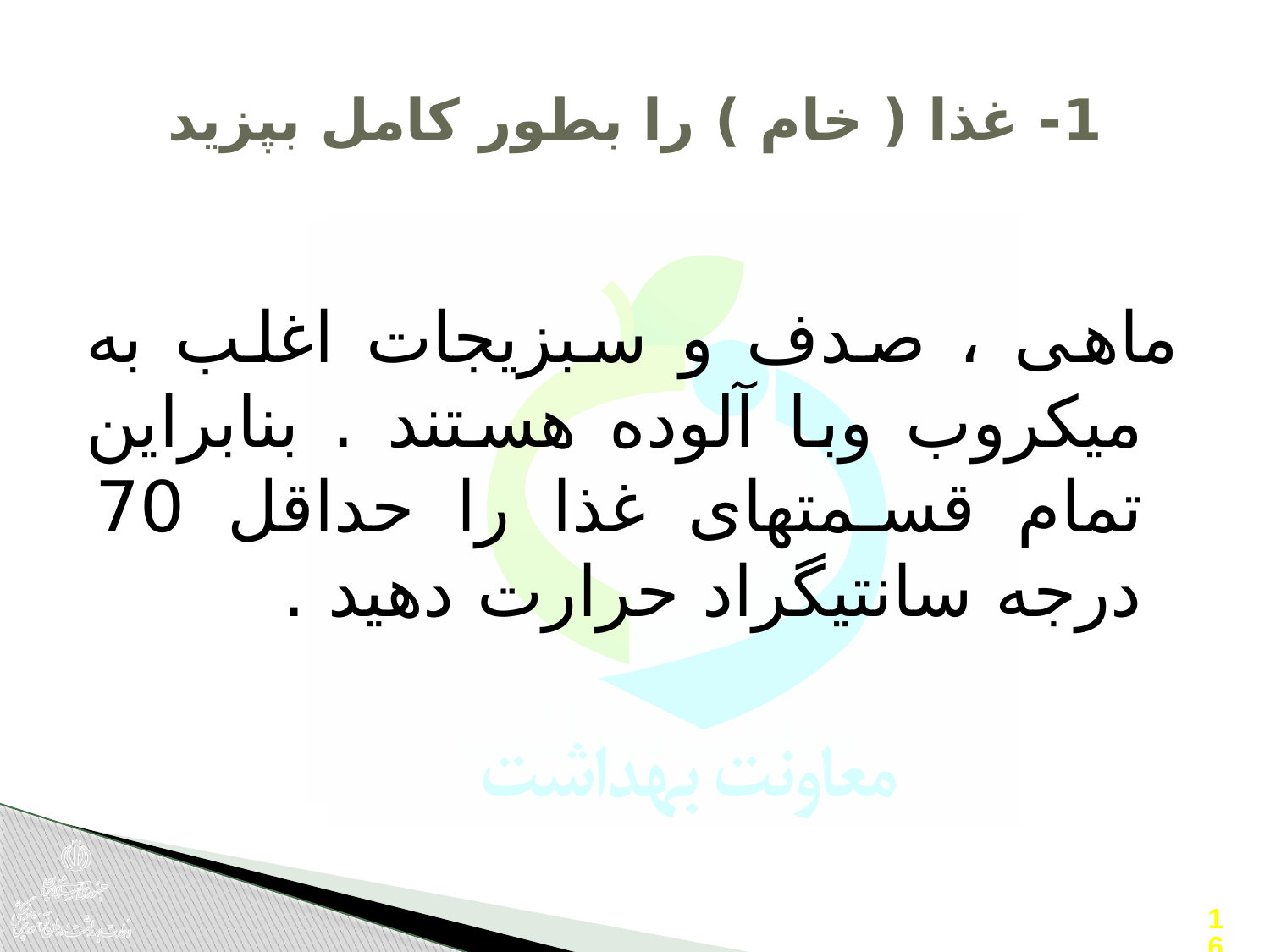

# 1- غذا ( خام ) را بطور کامل بپزید
ماهی ، صدف و سبزیجات اغلب به میکروب وبا آلوده هستند . بنابراین تمام قسمتهای غذا را حداقل 70 درجه سانتیگراد حرارت دهید .
16